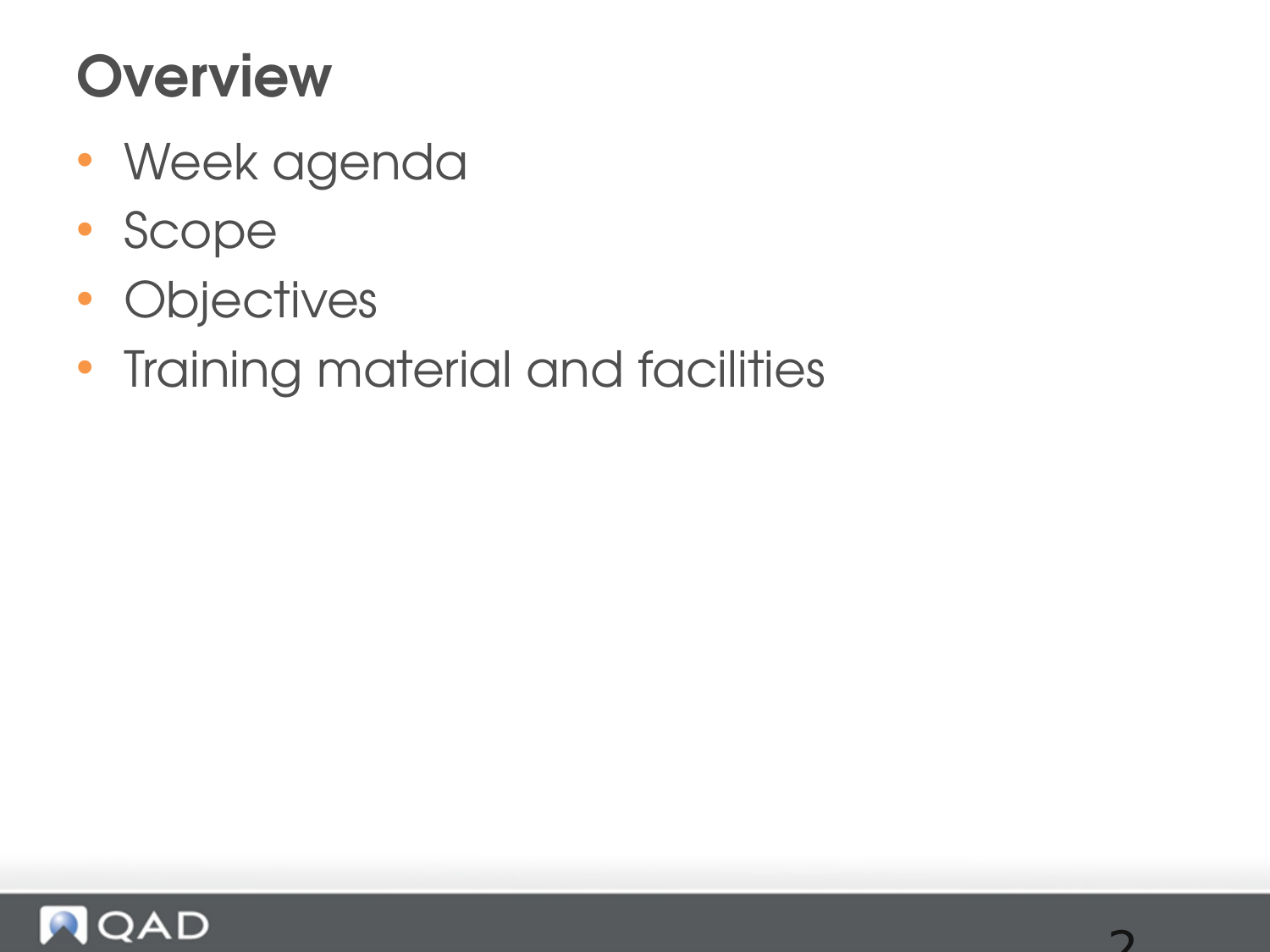

# Overview
Week agenda
Scope
Objectives
Training material and facilities

2